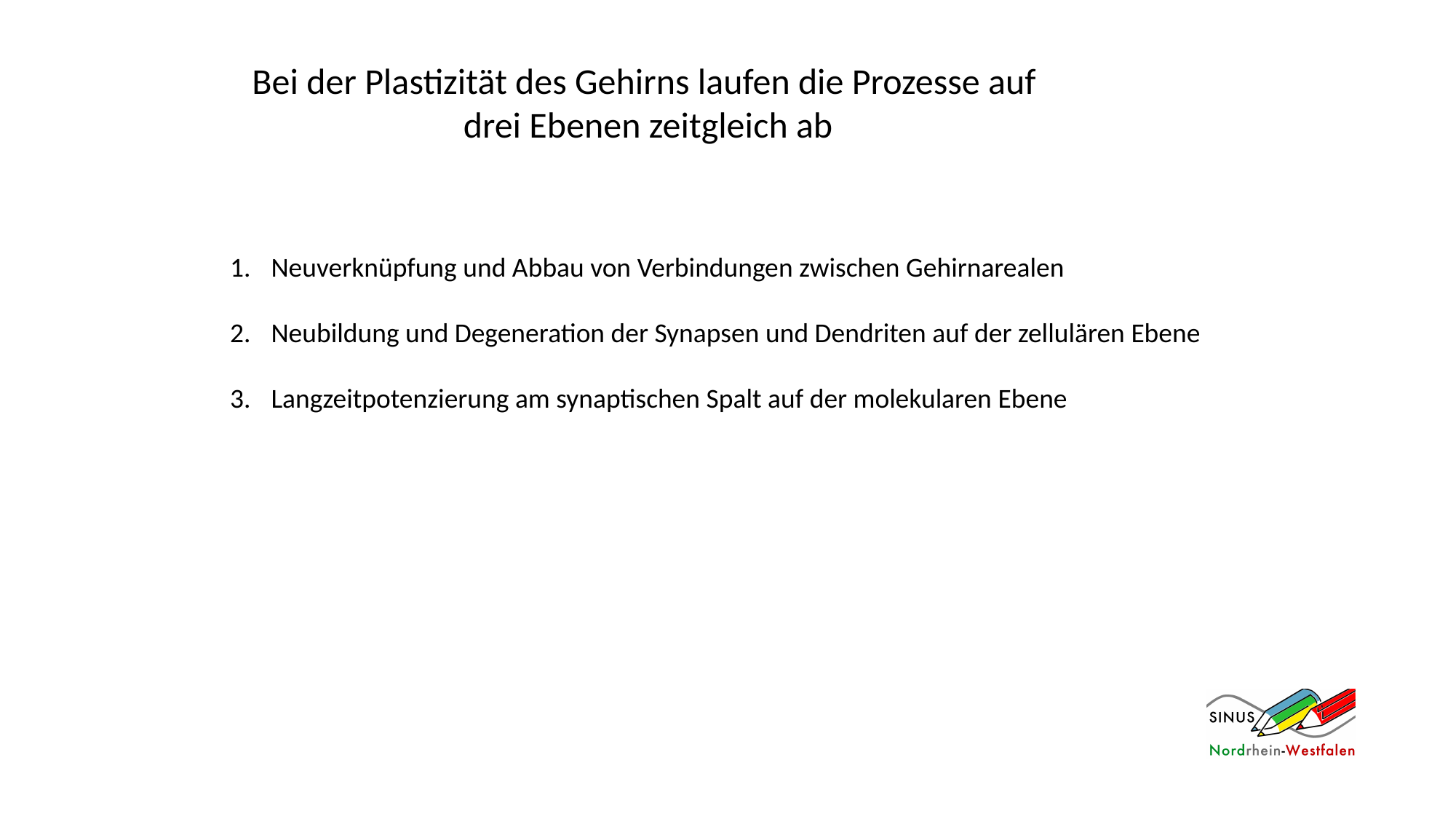

Bei der Plastizität des Gehirns laufen die Prozesse auf
drei Ebenen zeitgleich ab

Neuverknüpfung und Abbau von Verbindungen zwischen Gehirnarealen

Neubildung und Degeneration der Synapsen und Dendriten auf der zellulären Ebene

Langzeitpotenzierung am synaptischen Spalt auf der molekularen Ebene